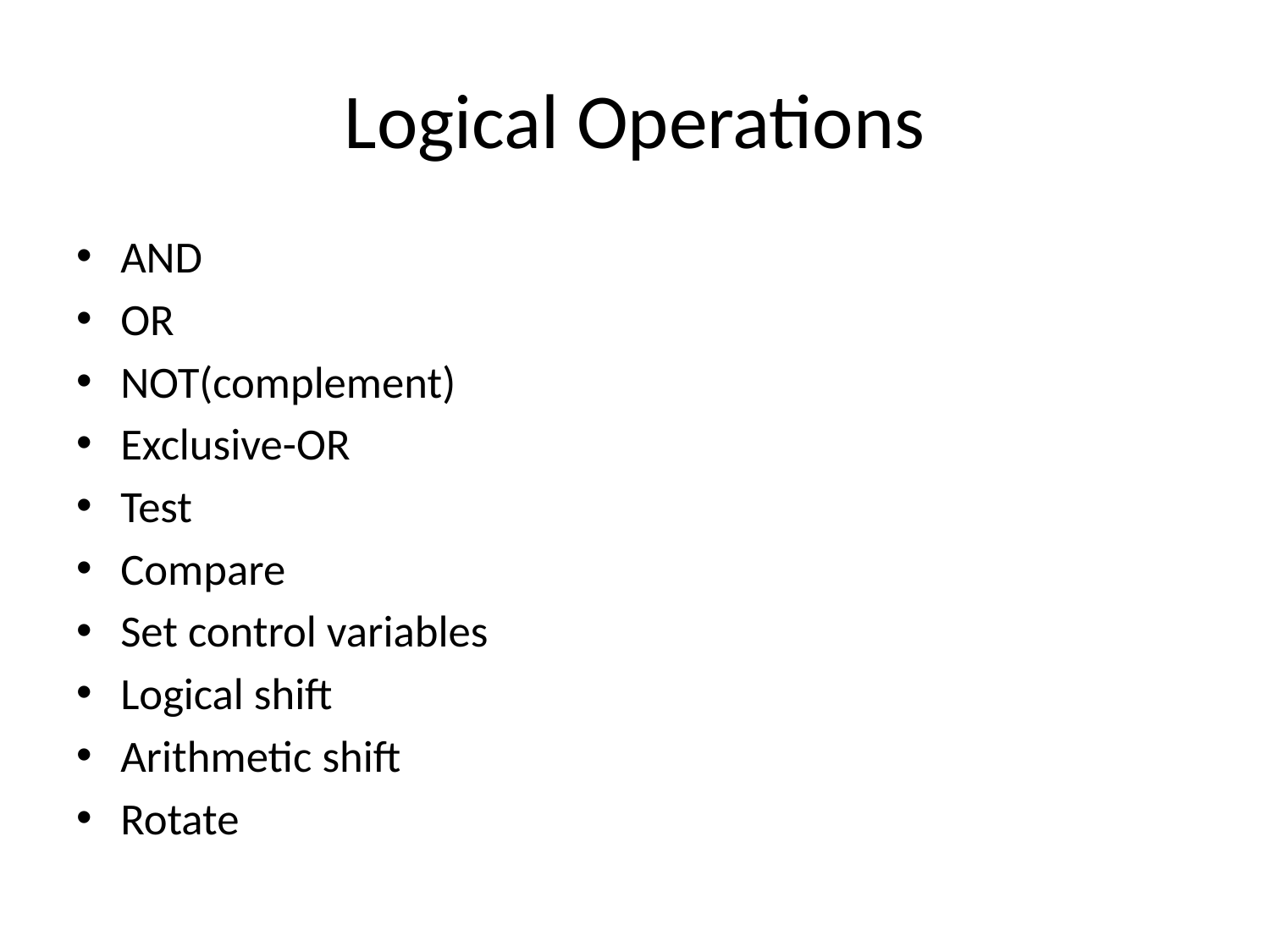

# Logical Operations
AND
OR
NOT(complement)
Exclusive-OR
Test
Compare
Set control variables
Logical shift
Arithmetic shift
Rotate